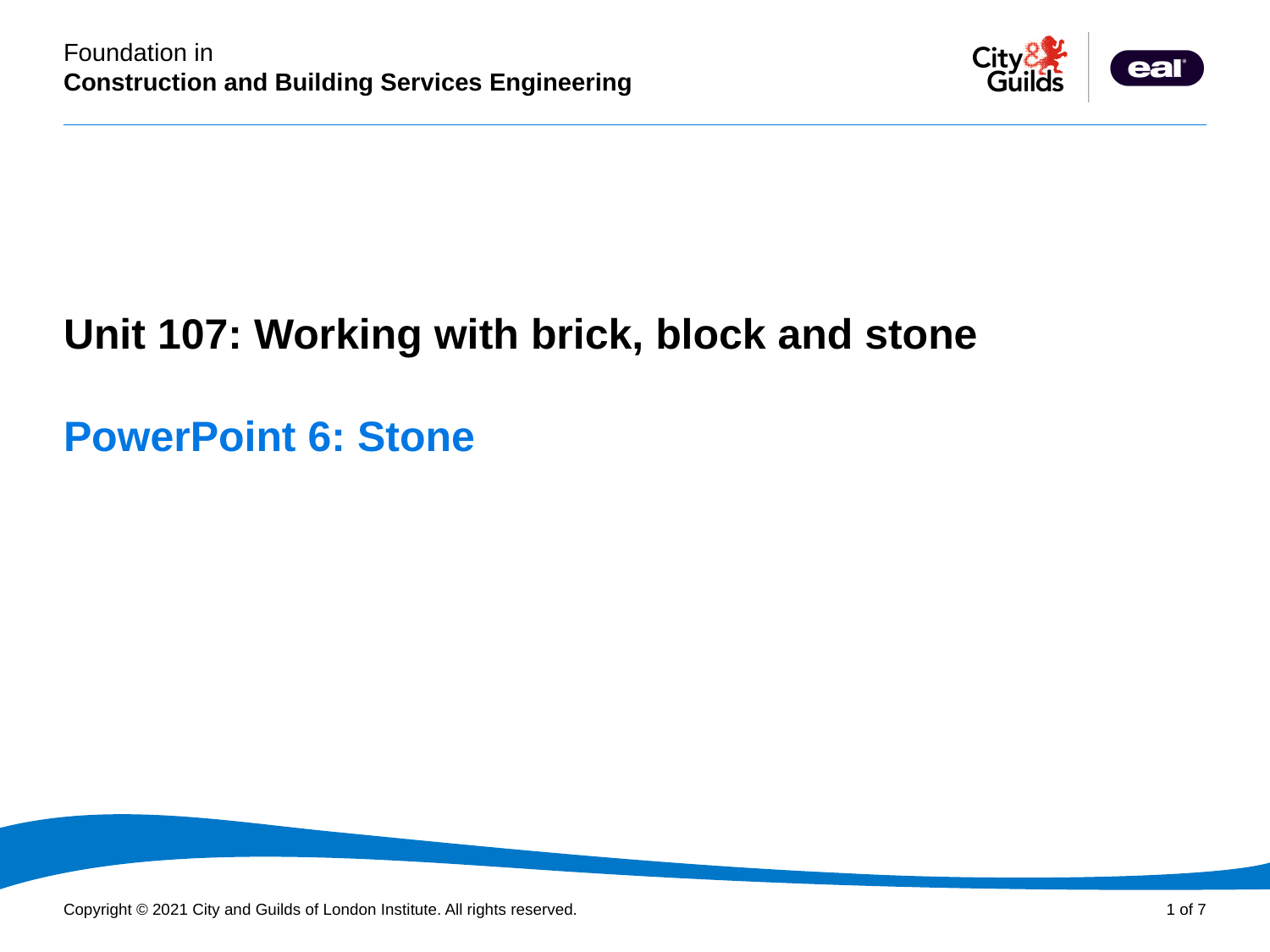

PowerPoint presentation
Unit 107: Working with brick, block and stone
# PowerPoint 6: Stone